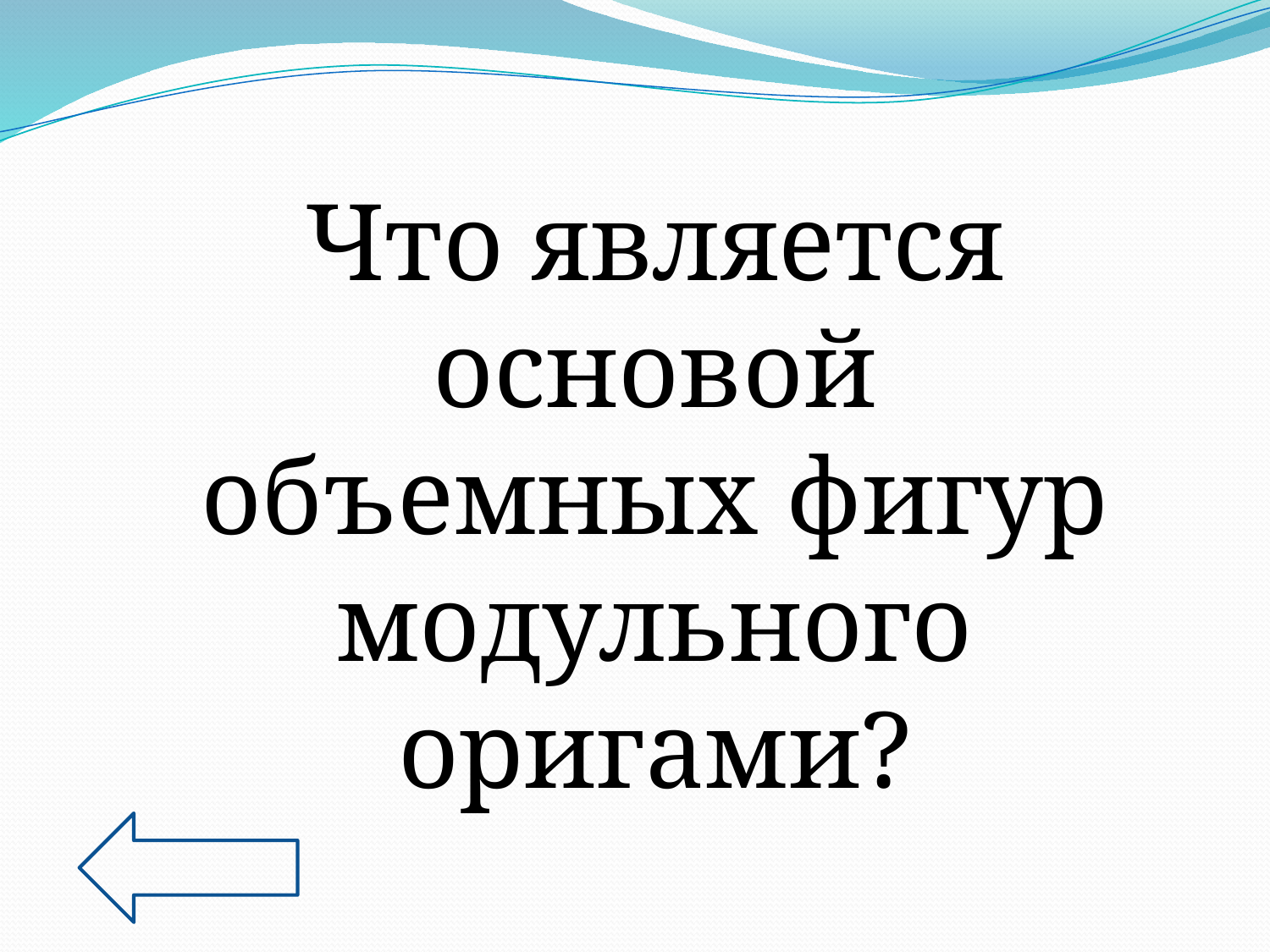

Что является основой объемных фигур модульного оригами?